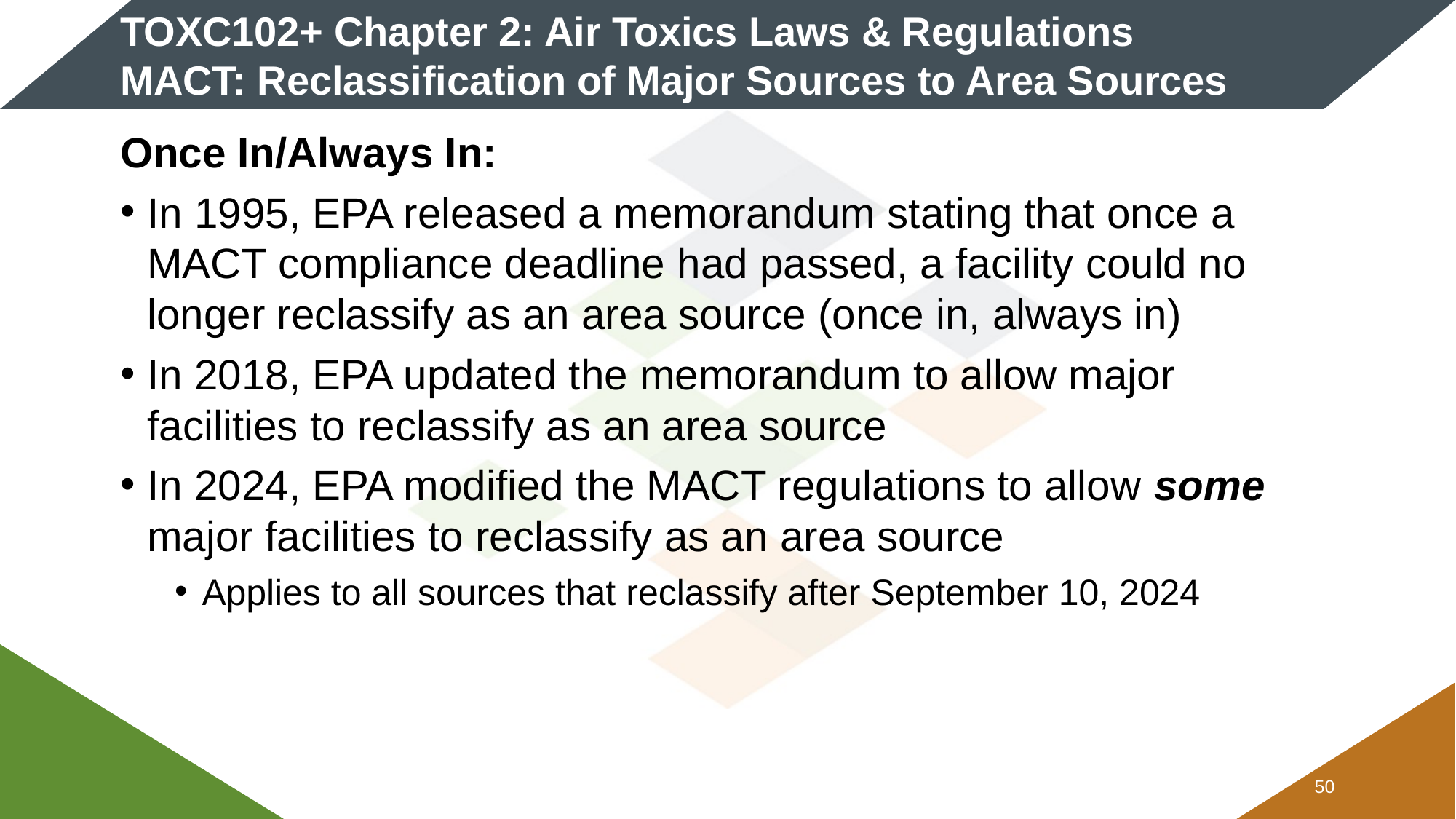

# TOXC102+ Chapter 2: Air Toxics Laws & Regulations MACT: Reclassification of Major Sources to Area Sources
Once In/Always In:
In 1995, EPA released a memorandum stating that once a MACT compliance deadline had passed, a facility could no longer reclassify as an area source (once in, always in)
In 2018, EPA updated the memorandum to allow major facilities to reclassify as an area source
In 2024, EPA modified the MACT regulations to allow some major facilities to reclassify as an area source
Applies to all sources that reclassify after September 10, 2024
50